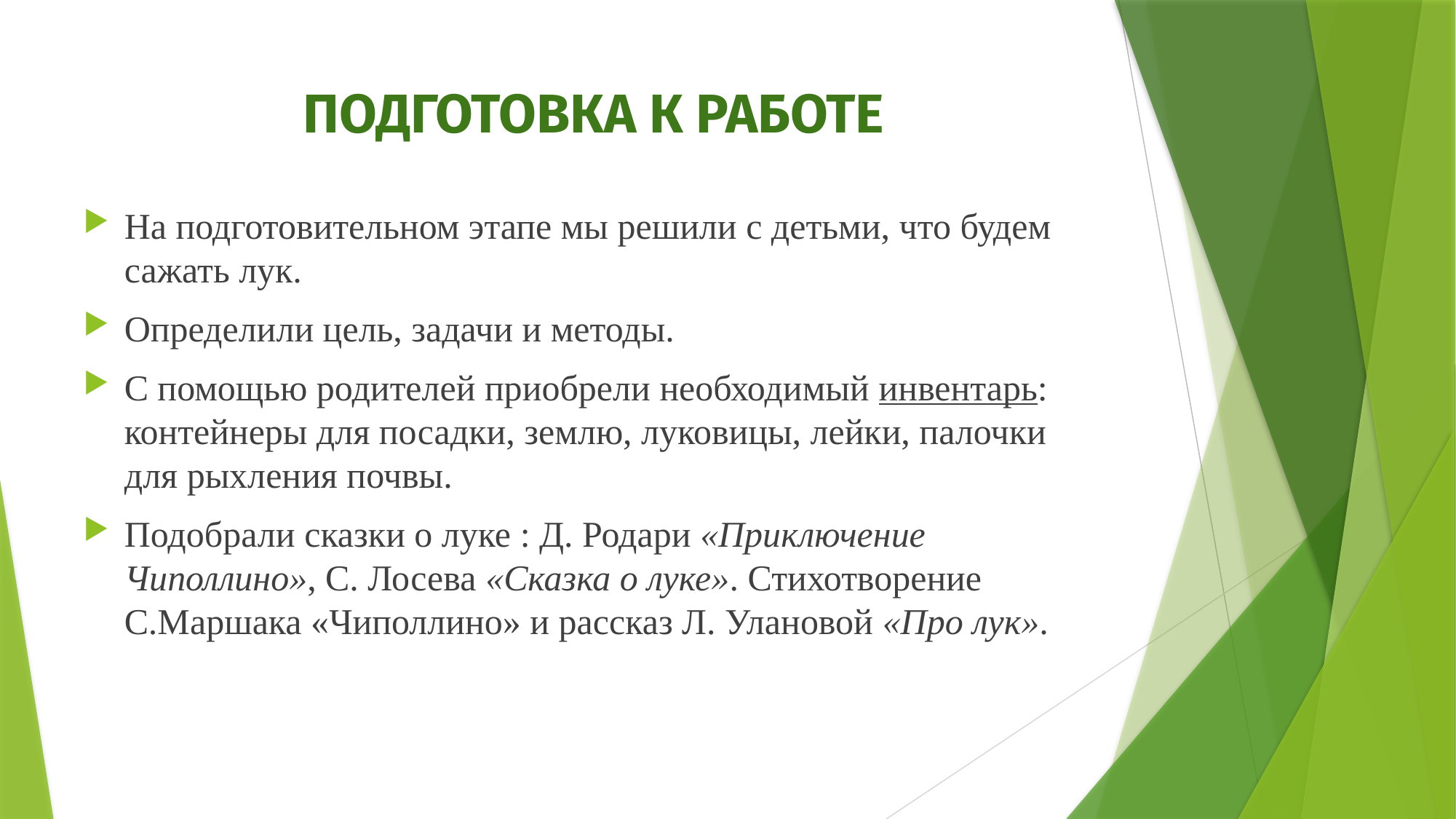

# ПОДГОТОВКА К РАБОТЕ
На подготовительном этапе мы решили с детьми, что будем сажать лук.
Определили цель, задачи и методы.
С помощью родителей приобрели необходимый инвентарь: контейнеры для посадки, землю, луковицы, лейки, палочки для рыхления почвы.
Подобрали сказки о луке : Д. Родари «Приключение Чиполлино», С. Лосева «Сказка о луке». Стихотворение С.Маршака «Чиполлино» и рассказ Л. Улановой «Про лук».